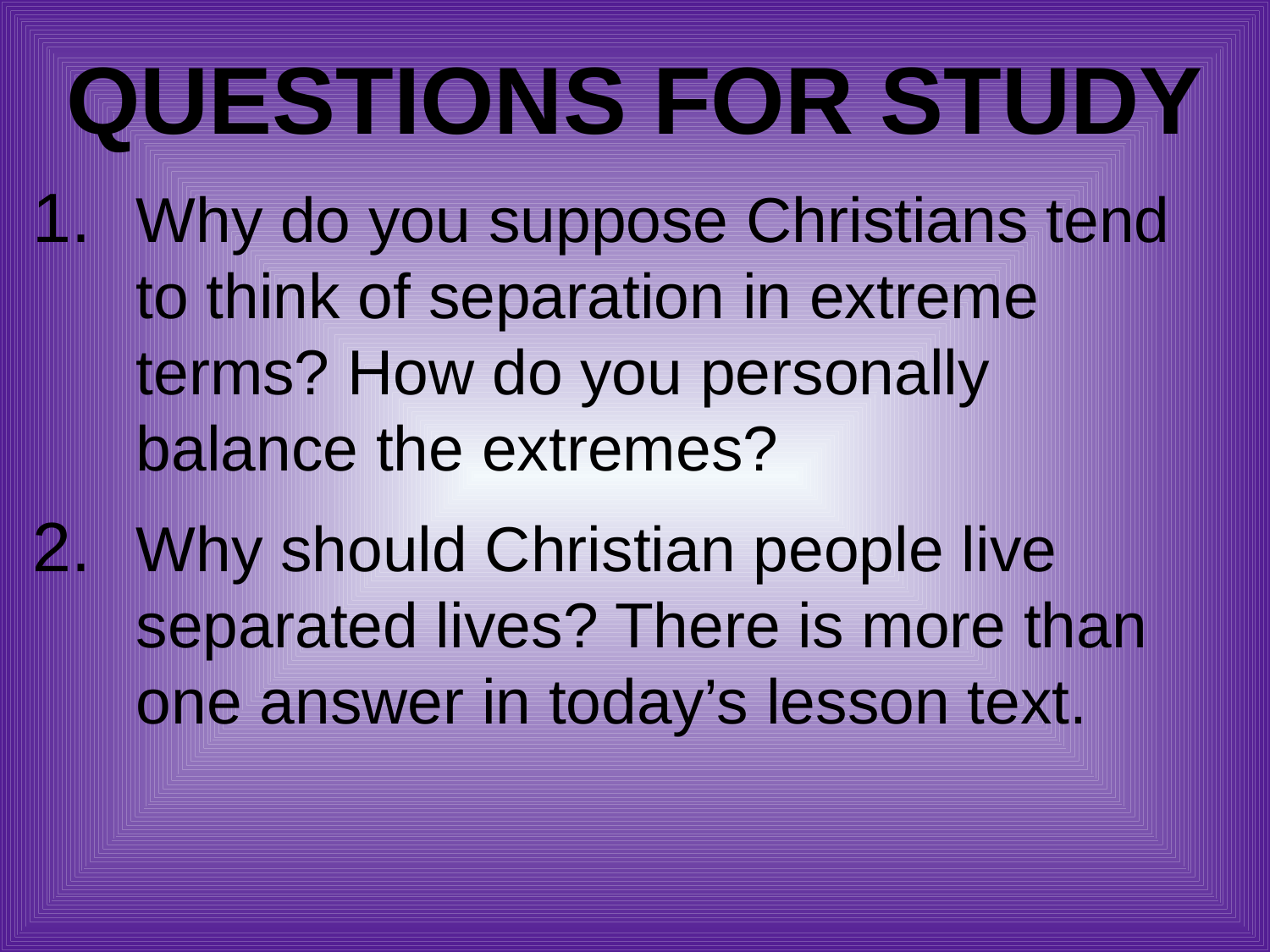

# Questions for Study
Why do you suppose Christians tend to think of separation in extreme terms? How do you personally balance the extremes?
Why should Christian people live separated lives? There is more than one answer in today’s lesson text.